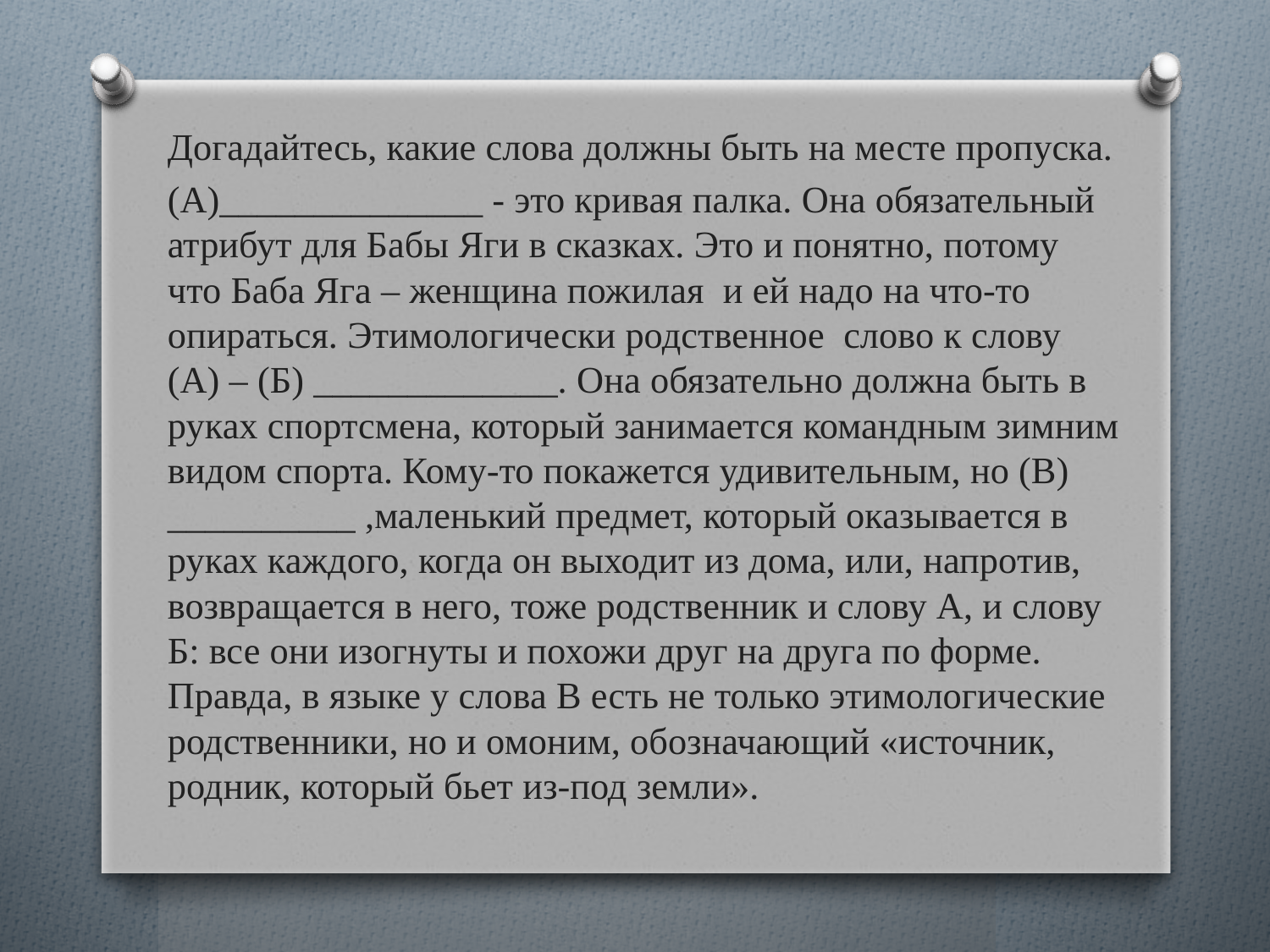

Догадайтесь, какие слова должны быть на месте пропуска.
(А)______________ - это кривая палка. Она обязательный атрибут для Бабы Яги в сказках. Это и понятно, потому что Баба Яга – женщина пожилая  и ей надо на что-то опираться. Этимологически родственное  слово к слову (А) – (Б) _____________. Она обязательно должна быть в руках спортсмена, который занимается командным зимним видом спорта. Кому-то покажется удивительным, но (В) __________ ,маленький предмет, который оказывается в руках каждого, когда он выходит из дома, или, напротив, возвращается в него, тоже родственник и слову А, и слову Б: все они изогнуты и похожи друг на друга по форме. Правда, в языке у слова В есть не только этимологические родственники, но и омоним, обозначающий «источник, родник, который бьет из-под земли».